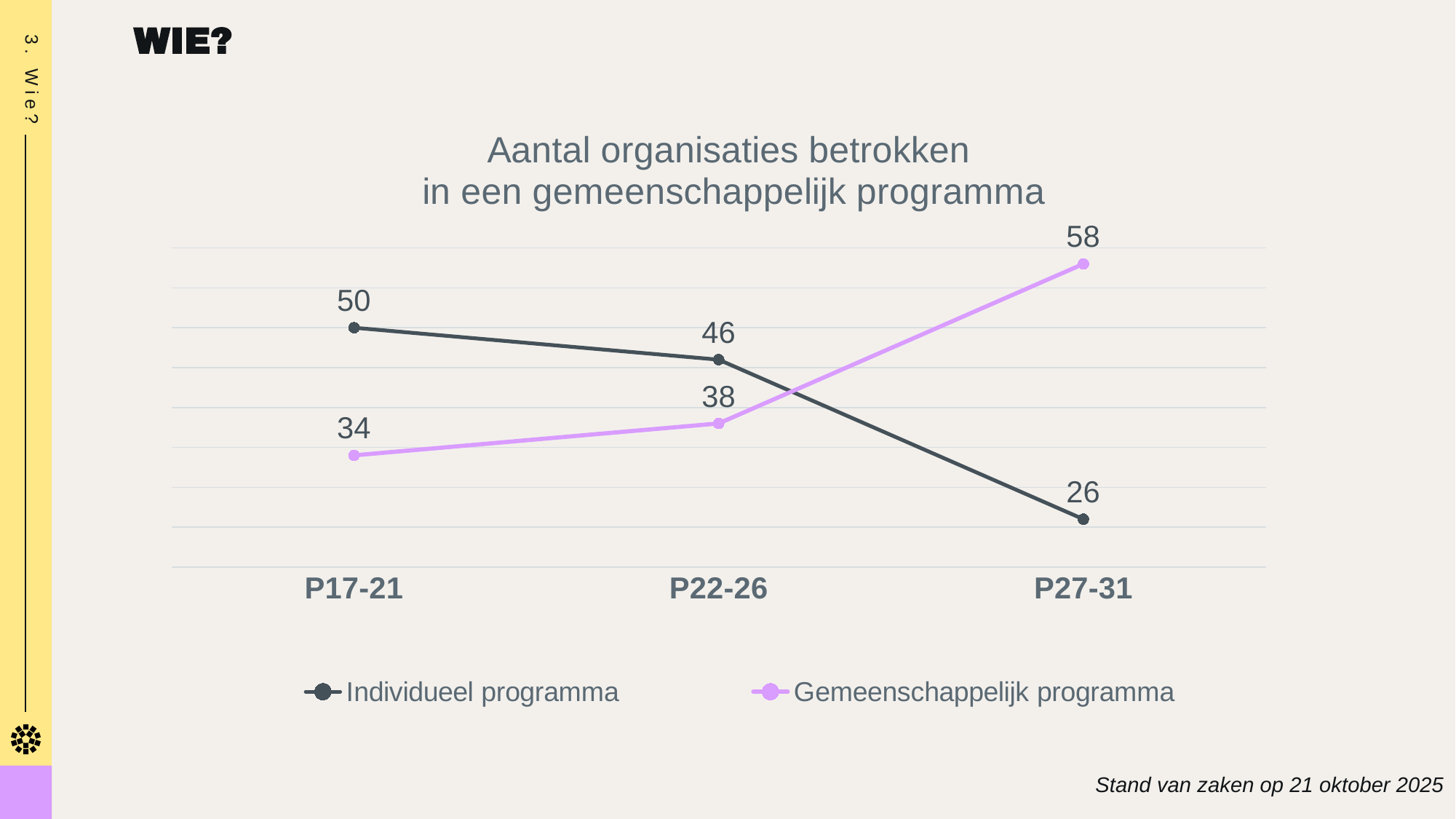

3. Wie?
WIE?

### Chart: Aantal organisaties betrokken in een gemeenschappelijk programma

| Category | Individueel programma | Gemeenschappelijk programma |
|---|---|---|
| P17-21 | 50.0 | 34.0 |
| P22-26 | 46.0 | 38.0 |
| P27-31 | 26.0 | 58.0 |
Stand van zaken op 21 oktober 2025